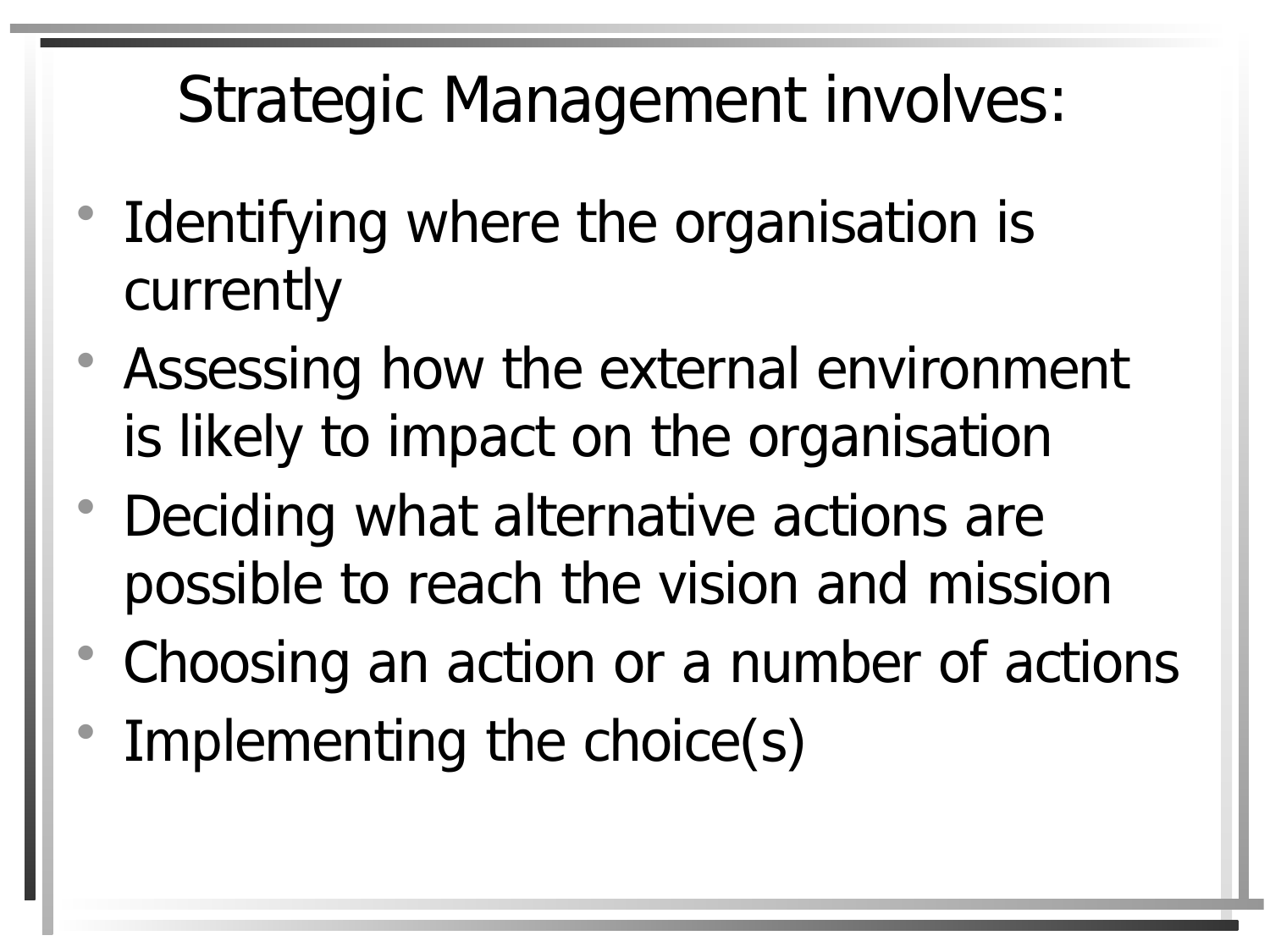

# Strategic Management involves:
Identifying where the organisation is currently
Assessing how the external environment is likely to impact on the organisation
Deciding what alternative actions are possible to reach the vision and mission
Choosing an action or a number of actions
Implementing the choice(s)